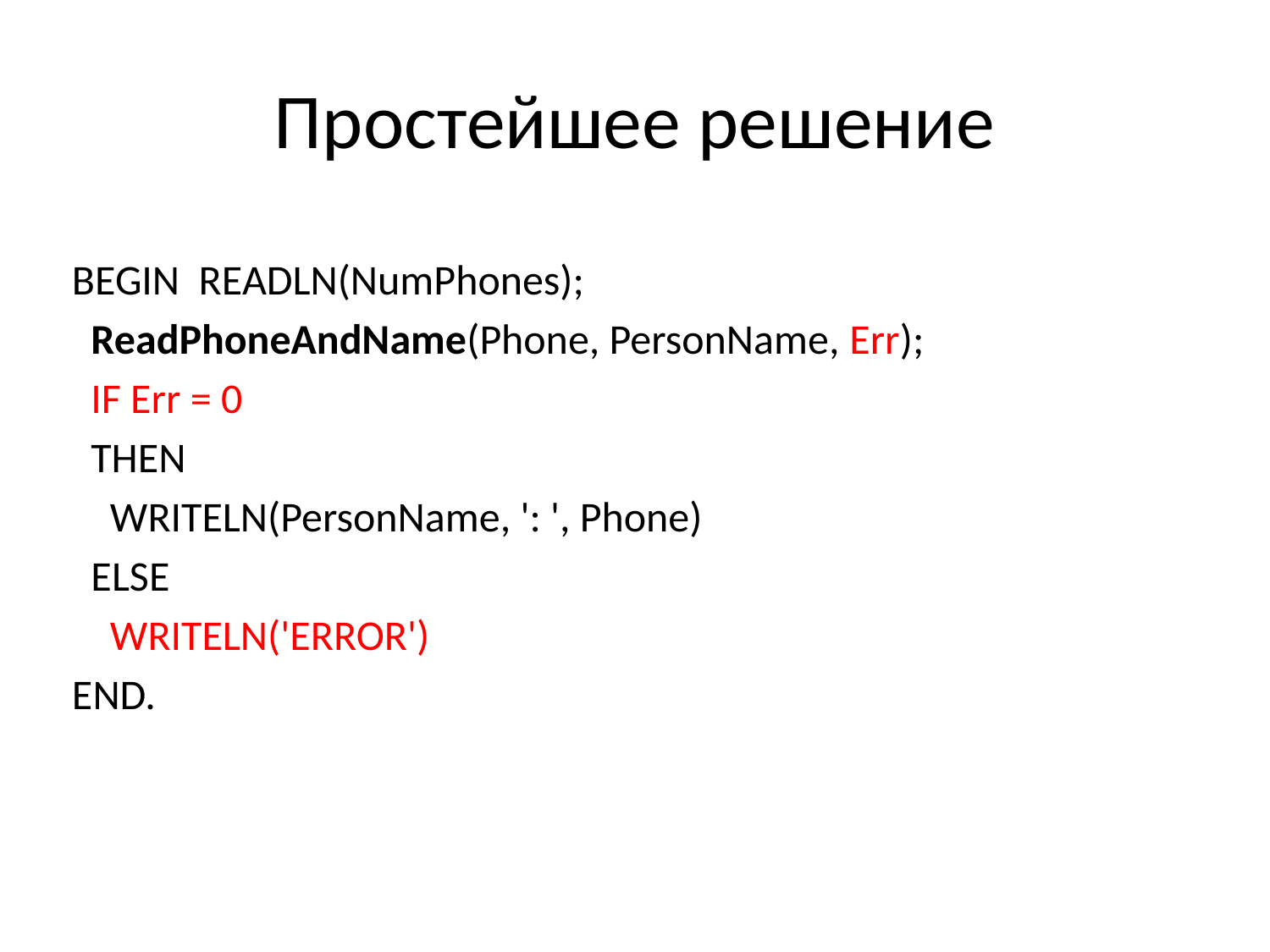

# Простейшее решение
BEGIN  READLN(NumPhones);
  ReadPhoneAndName(Phone, PersonName, Err);
  IF Err = 0
  THEN
    WRITELN(PersonName, ': ', Phone)
  ELSE
    WRITELN('ERROR')
END.